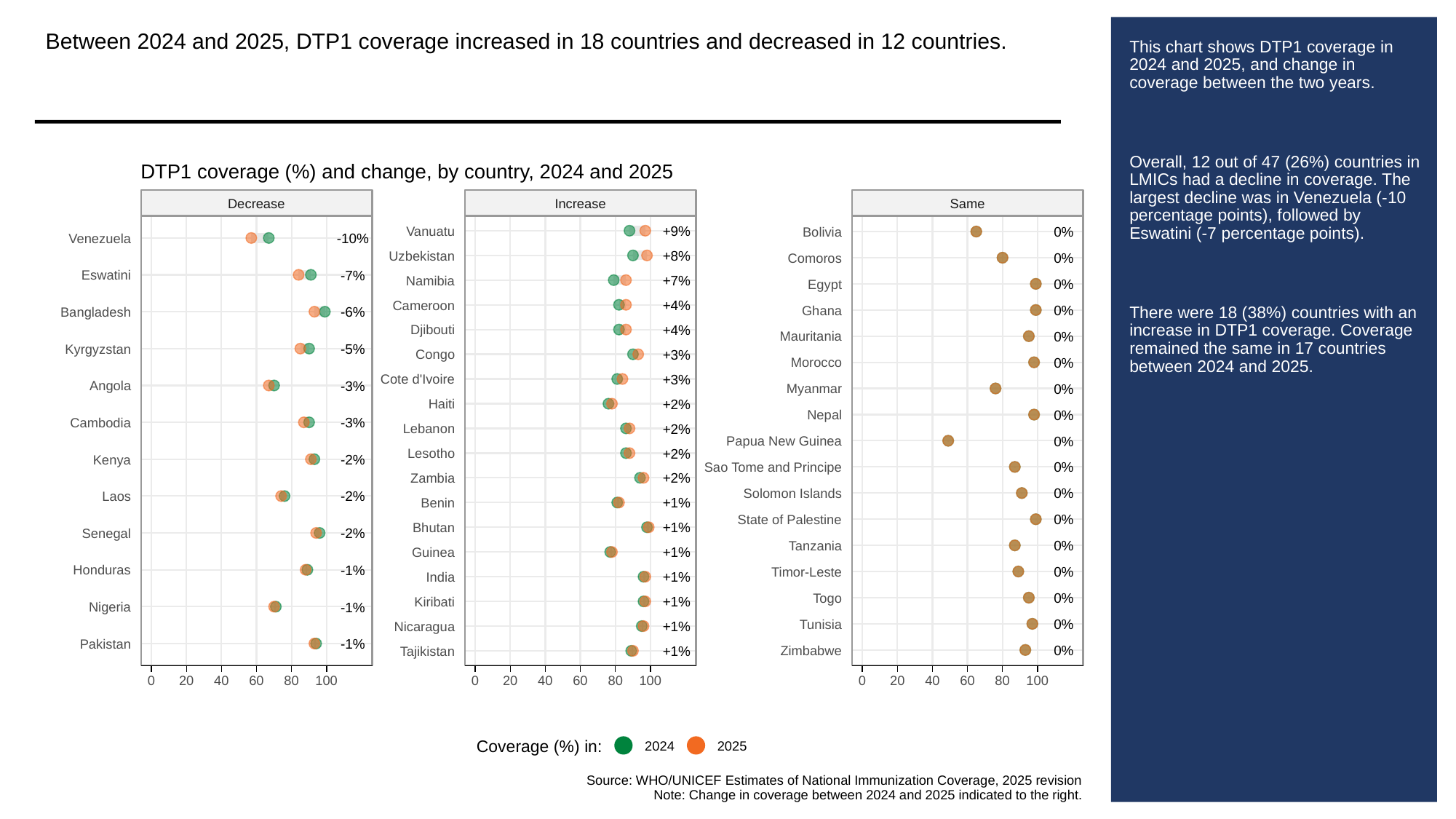

Between 2024 and 2025, DTP1 coverage increased in 18 countries and decreased in 12 countries.
# This chart shows DTP1 coverage in 2024 and 2025, and change in coverage between the two years.

Overall, 12 out of 47 (26%) countries in LMICs had a decline in coverage. The largest decline was in Venezuela (-10 percentage points), followed by Eswatini (-7 percentage points).

There were 18 (38%) countries with an increase in DTP1 coverage. Coverage remained the same in 17 countries between 2024 and 2025.

DTP1 coverage (%) and change, by country, 2024 and 2025

Decrease
Increase
Same

+9%
Vanuatu

0%
Bolivia

-10%
Venezuela

+8%
Uzbekistan

0%
Comoros

-7%
Eswatini

+7%
Namibia

0%
Egypt

+4%
Cameroon

0%
Ghana

-6%
Bangladesh

+4%
Djibouti

0%
Mauritania

-5%
Kyrgyzstan

+3%
Congo

0%
Morocco

+3%
Cote d'Ivoire

-3%
Angola

0%
Myanmar

+2%
Haiti

0%
Nepal

-3%
Cambodia

+2%
Lebanon

0%
Papua New Guinea

+2%
Lesotho

-2%
Kenya

0%
Sao Tome and Principe

+2%
Zambia

0%
Solomon Islands

-2%
Laos

+1%
Benin

0%
State of Palestine

+1%
Bhutan

-2%
Senegal

0%
Tanzania

+1%
Guinea

-1%
Honduras

0%
Timor-Leste

+1%
India

0%
Togo

+1%
Kiribati

-1%
Nigeria

0%
Tunisia

+1%
Nicaragua

-1%
Pakistan

0%
Zimbabwe

+1%
Tajikistan

0
20
40
60
80
100
0
20
40
60
80
100
0
20
40
60
80
100

Coverage (%) in:
2024
2025
Source: WHO/UNICEF Estimates of National Immunization Coverage, 2025 revision
Note: Change in coverage between 2024 and 2025 indicated to the right.